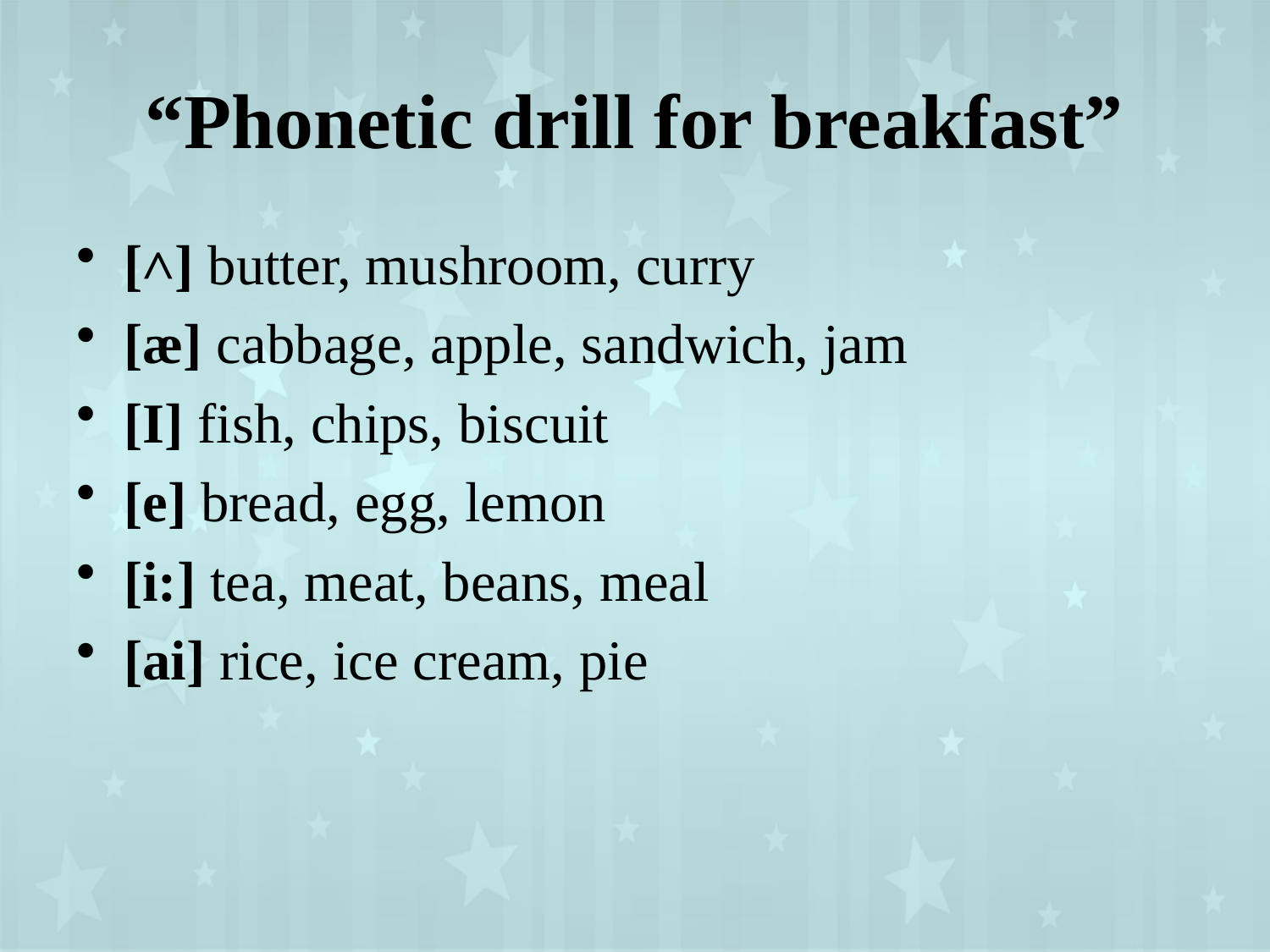

# “Phonetic drill for breakfast”
[˄] butter, mushroom, curry
[æ] cabbage, apple, sandwich, jam
[I] fish, chips, biscuit
[e] bread, egg, lemon
[i:] tea, meat, beans, meal
[ai] rice, ice cream, pie